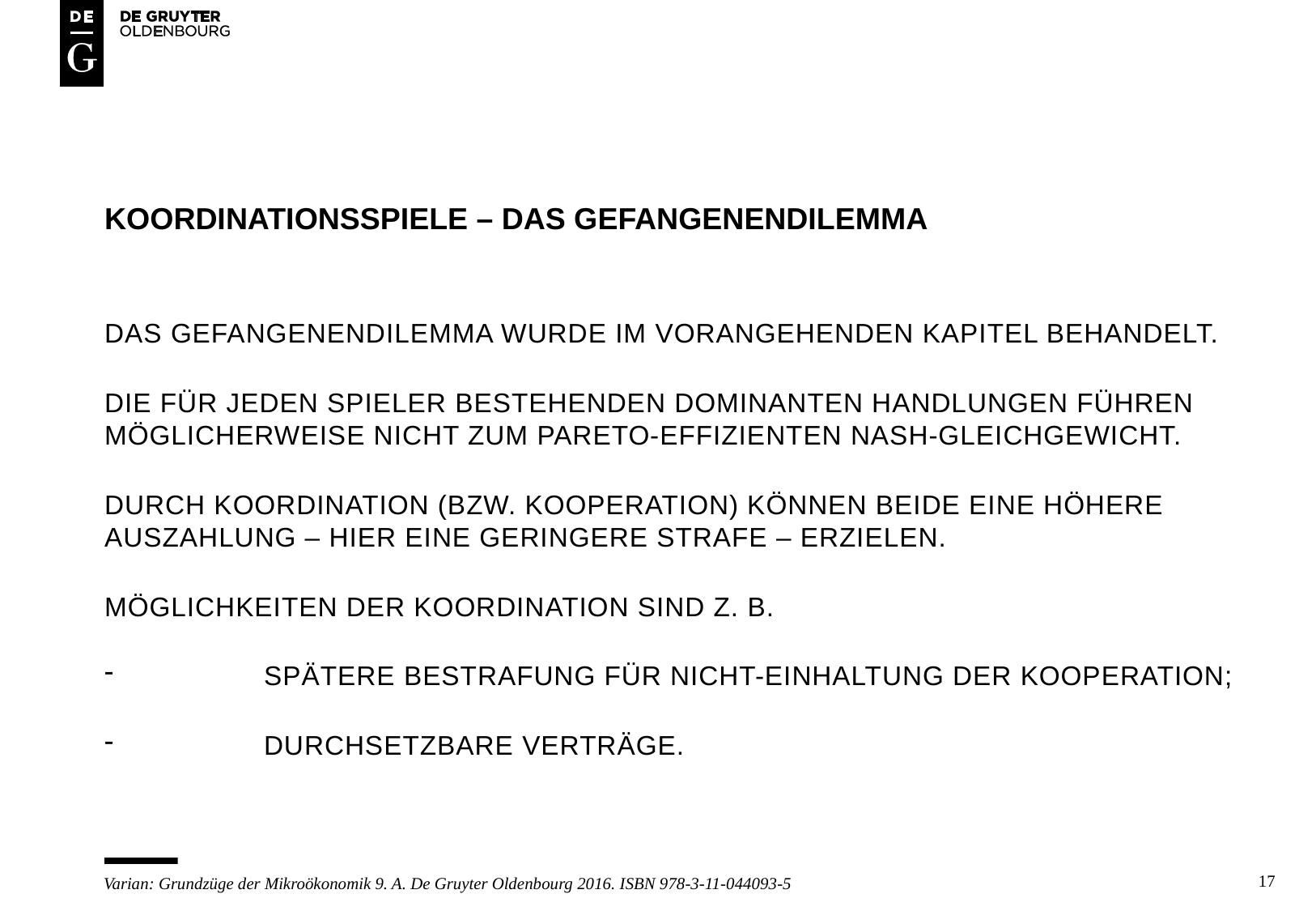

# Koordinationsspiele – das gefangenendilemma
DAS GEFANGENENDILEMMA WURDE IM VORANGEHENDEN KAPITEL BEHANDELT.
Die für jeden spieler bestehenden dominanten handlungen führen möglicherweise nicht zum pareto-effizienten nash-gleichgewicht.
Durch koordination (bzw. kooperation) können beide eine höhere auszahlung – hier eine geringere strafe – erzielen.
Möglichkeiten der koordination sind z. B.
	spätere bestrafung für nicht-einhaltung der kooperation;
	durchsetzbare verträge.
17
Varian: Grundzüge der Mikroökonomik 9. A. De Gruyter Oldenbourg 2016. ISBN 978-3-11-044093-5